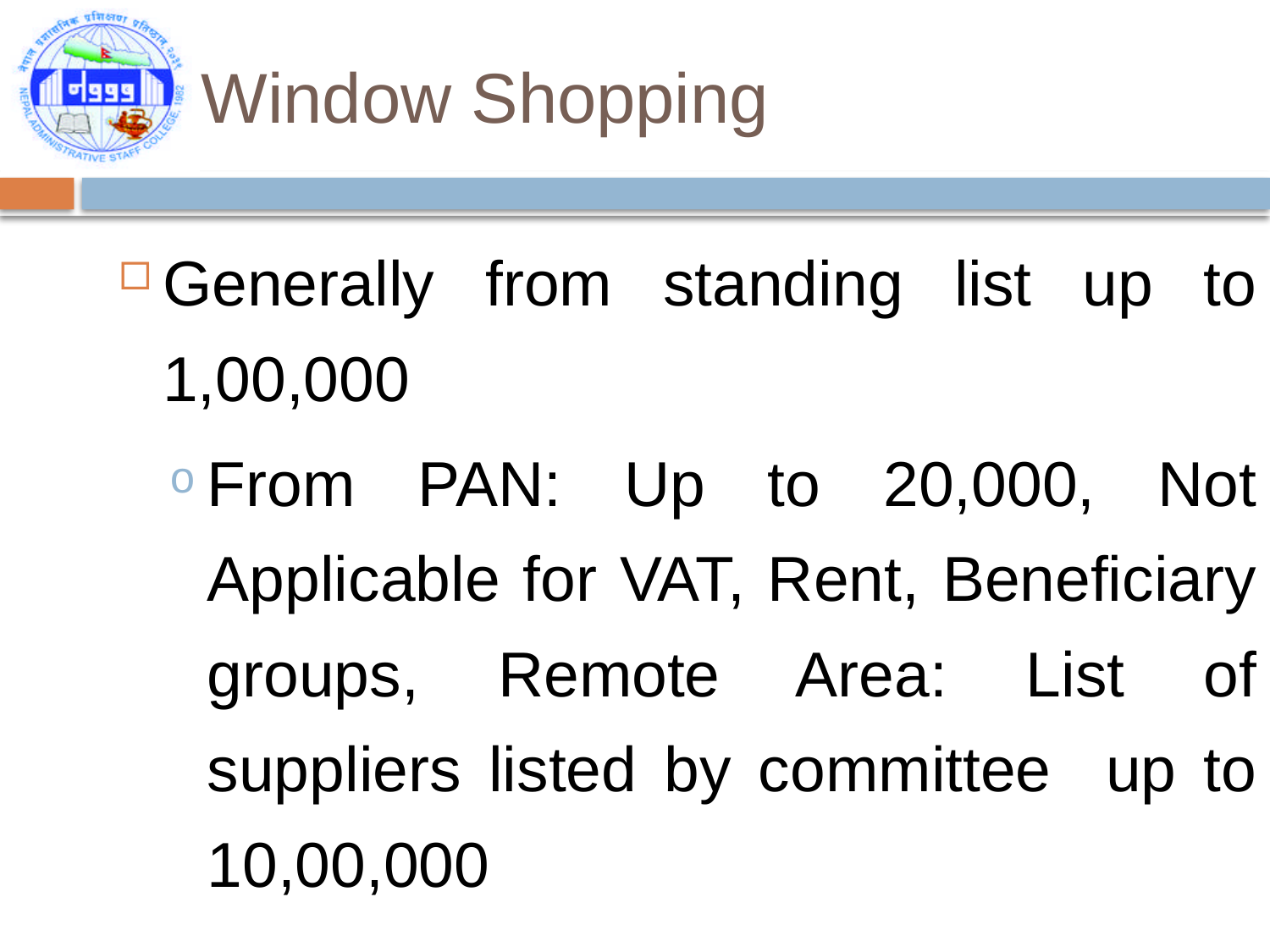

# Window Shopping
Generally from standing list up to 1,00,000
From PAN: Up to 20,000, Not Applicable for VAT, Rent, Beneficiary groups, Remote Area: List of suppliers listed by committee  up to 10,00,000